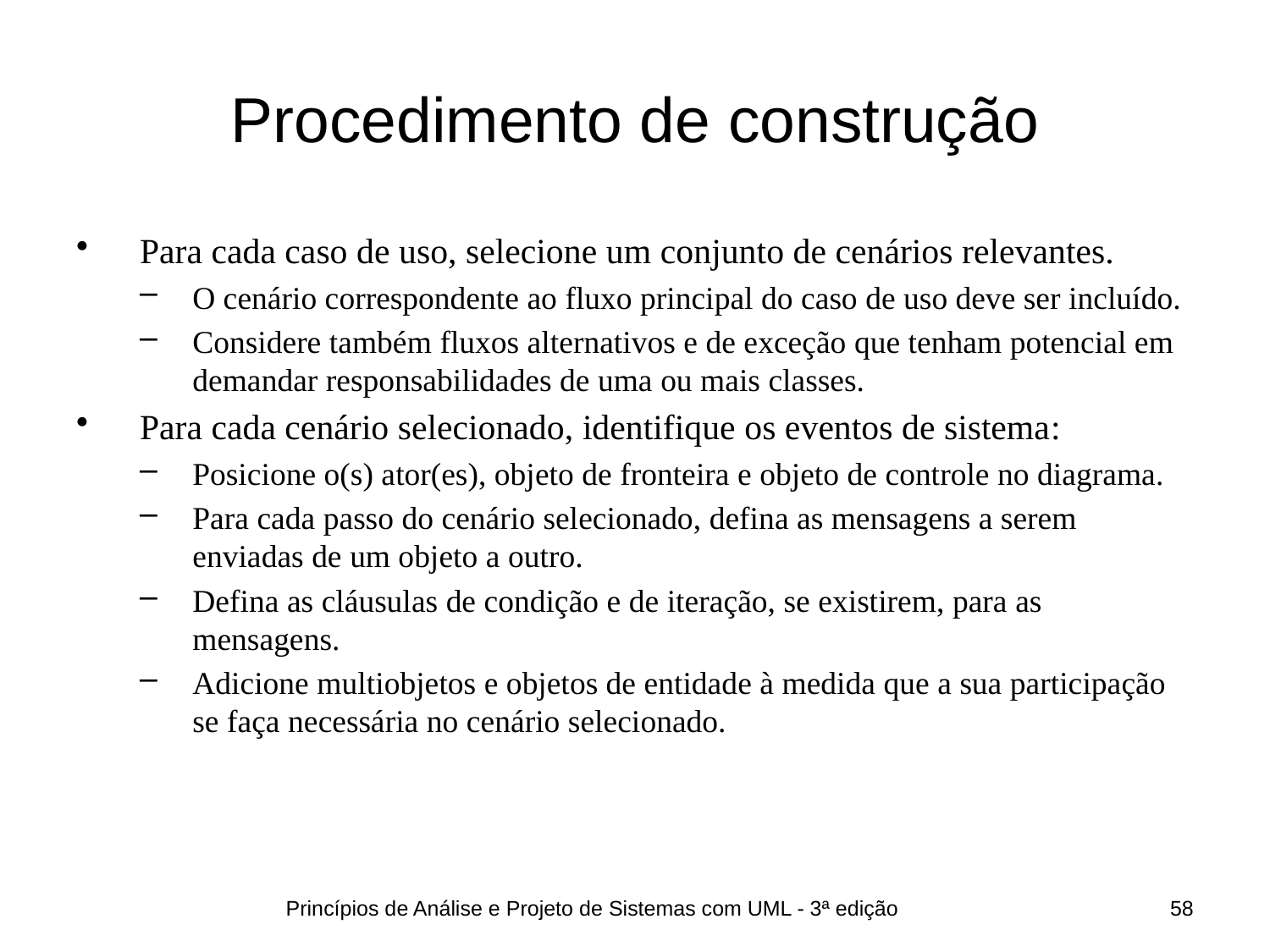

# Procedimento de construção
Para cada caso de uso, selecione um conjunto de cenários relevantes.
O cenário correspondente ao fluxo principal do caso de uso deve ser incluído.
Considere também fluxos alternativos e de exceção que tenham potencial em demandar responsabilidades de uma ou mais classes.
Para cada cenário selecionado, identifique os eventos de sistema:
Posicione o(s) ator(es), objeto de fronteira e objeto de controle no diagrama.
Para cada passo do cenário selecionado, defina as mensagens a serem enviadas de um objeto a outro.
Defina as cláusulas de condição e de iteração, se existirem, para as mensagens.
Adicione multiobjetos e objetos de entidade à medida que a sua participação se faça necessária no cenário selecionado.
Princípios de Análise e Projeto de Sistemas com UML - 3ª edição
58